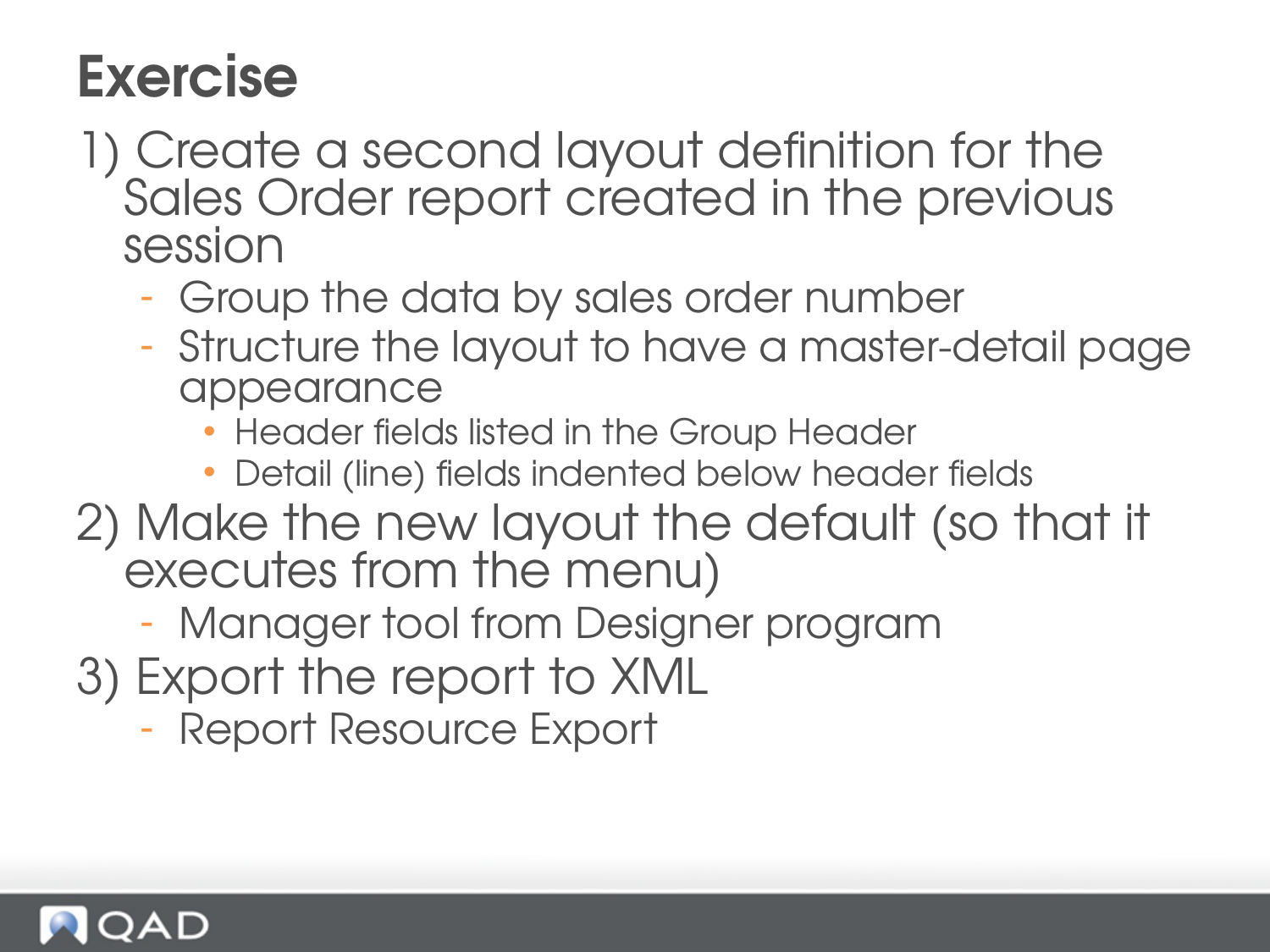

# Exercise
1) Create a second layout definition for the Sales Order report created in the previous session
Group the data by sales order number
Structure the layout to have a master-detail page appearance
Header fields listed in the Group Header
Detail (line) fields indented below header fields
2) Make the new layout the default (so that it executes from the menu)
Manager tool from Designer program
3) Export the report to XML
Report Resource Export